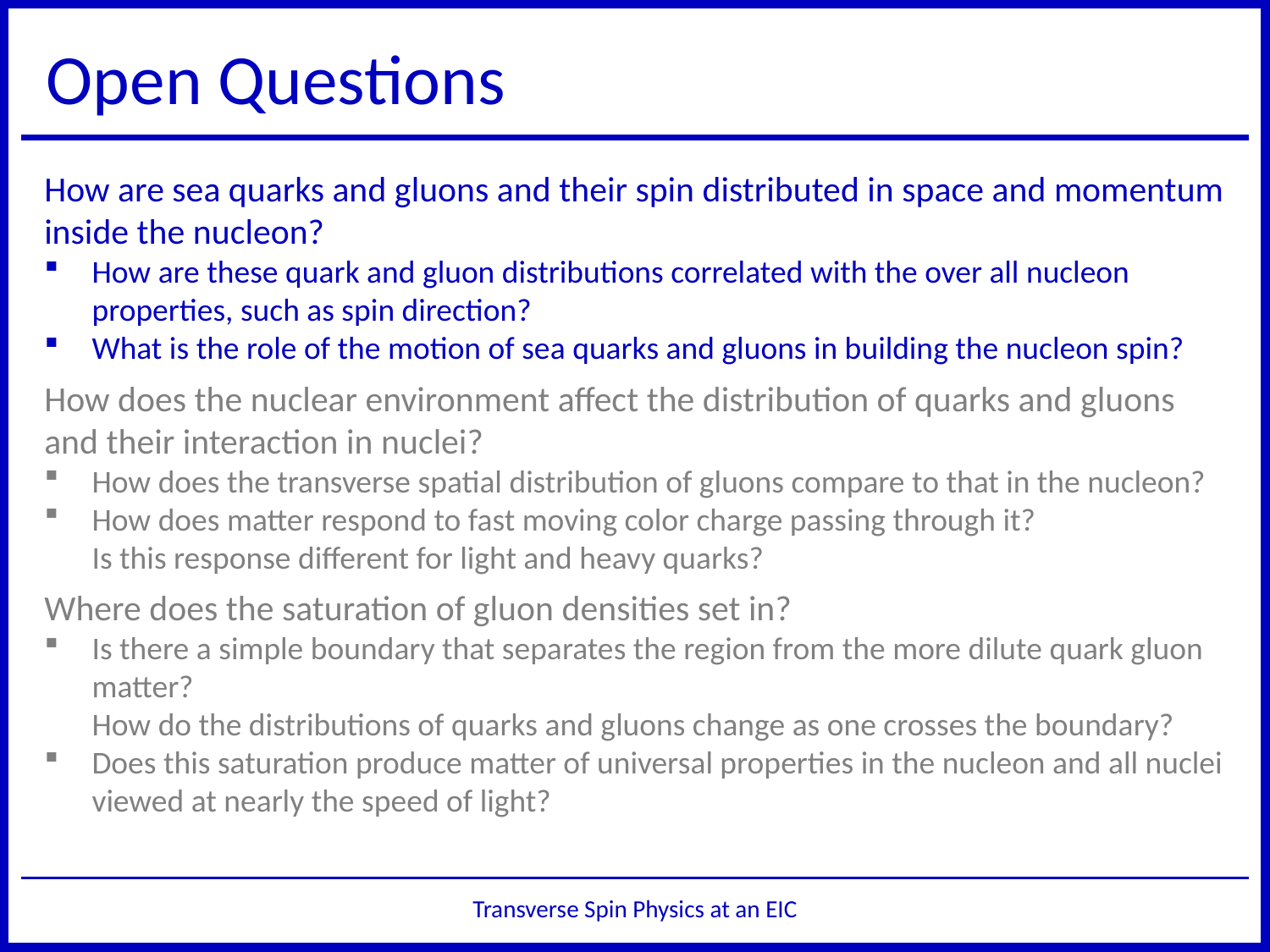

# Open Questions
How are sea quarks and gluons and their spin distributed in space and momentum inside the nucleon?
How are these quark and gluon distributions correlated with the over all nucleon properties, such as spin direction?
What is the role of the motion of sea quarks and gluons in building the nucleon spin?
How does the nuclear environment affect the distribution of quarks and gluons and their interaction in nuclei?
How does the transverse spatial distribution of gluons compare to that in the nucleon?
How does matter respond to fast moving color charge passing through it?
Is this response different for light and heavy quarks?
Where does the saturation of gluon densities set in?
Is there a simple boundary that separates the region from the more dilute quark gluon matter?
How do the distributions of quarks and gluons change as one crosses the boundary?
Does this saturation produce matter of universal properties in the nucleon and all nuclei viewed at nearly the speed of light?

Transverse Spin Physics at an EIC